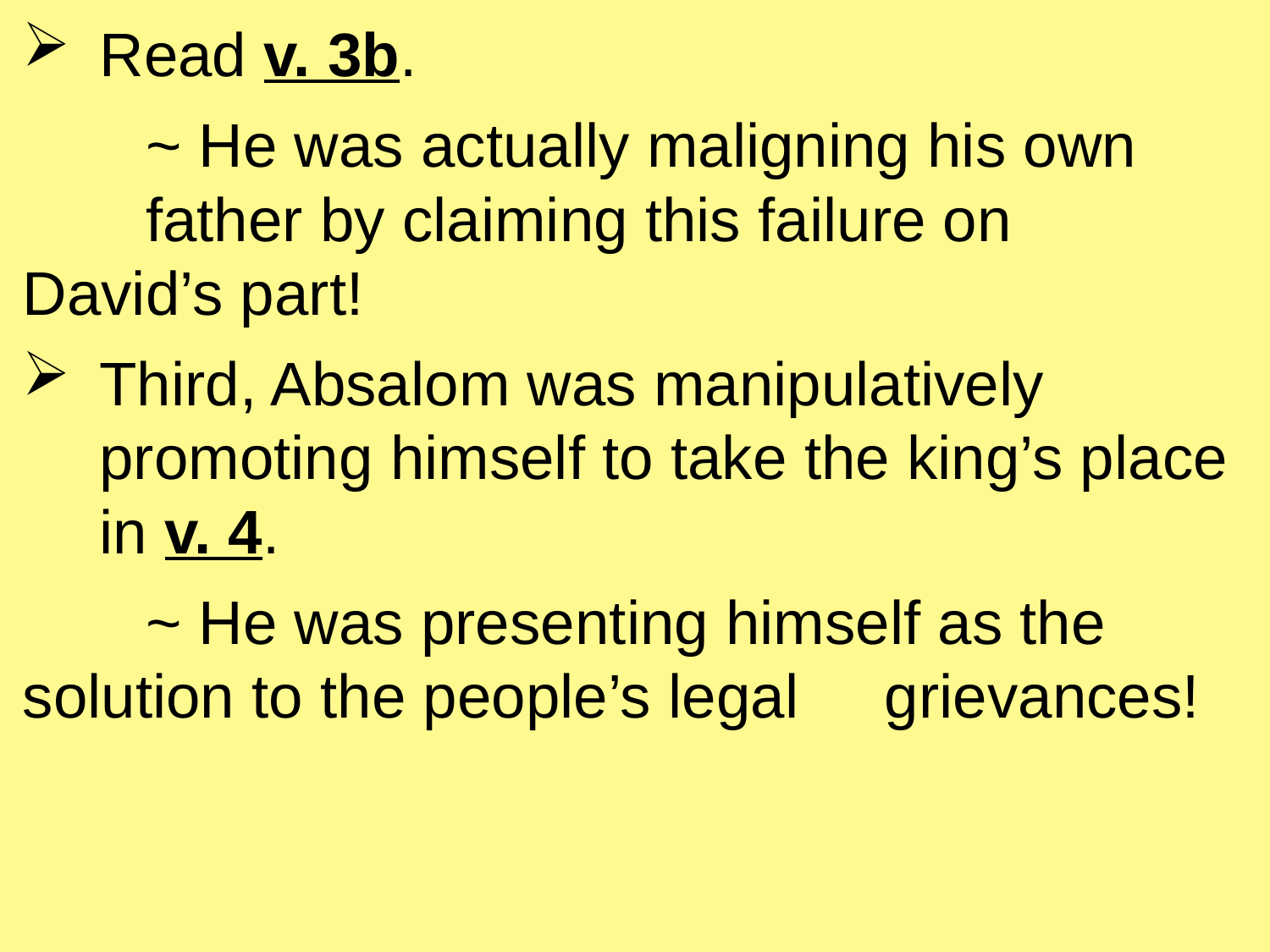

Read v. 3b.
		~ He was actually maligning his own 					father by claiming this failure on 					David’s part!
Third, Absalom was manipulatively promoting himself to take the king’s place in v. 4.
		~ He was presenting himself as the 					solution to the people’s legal 						grievances!